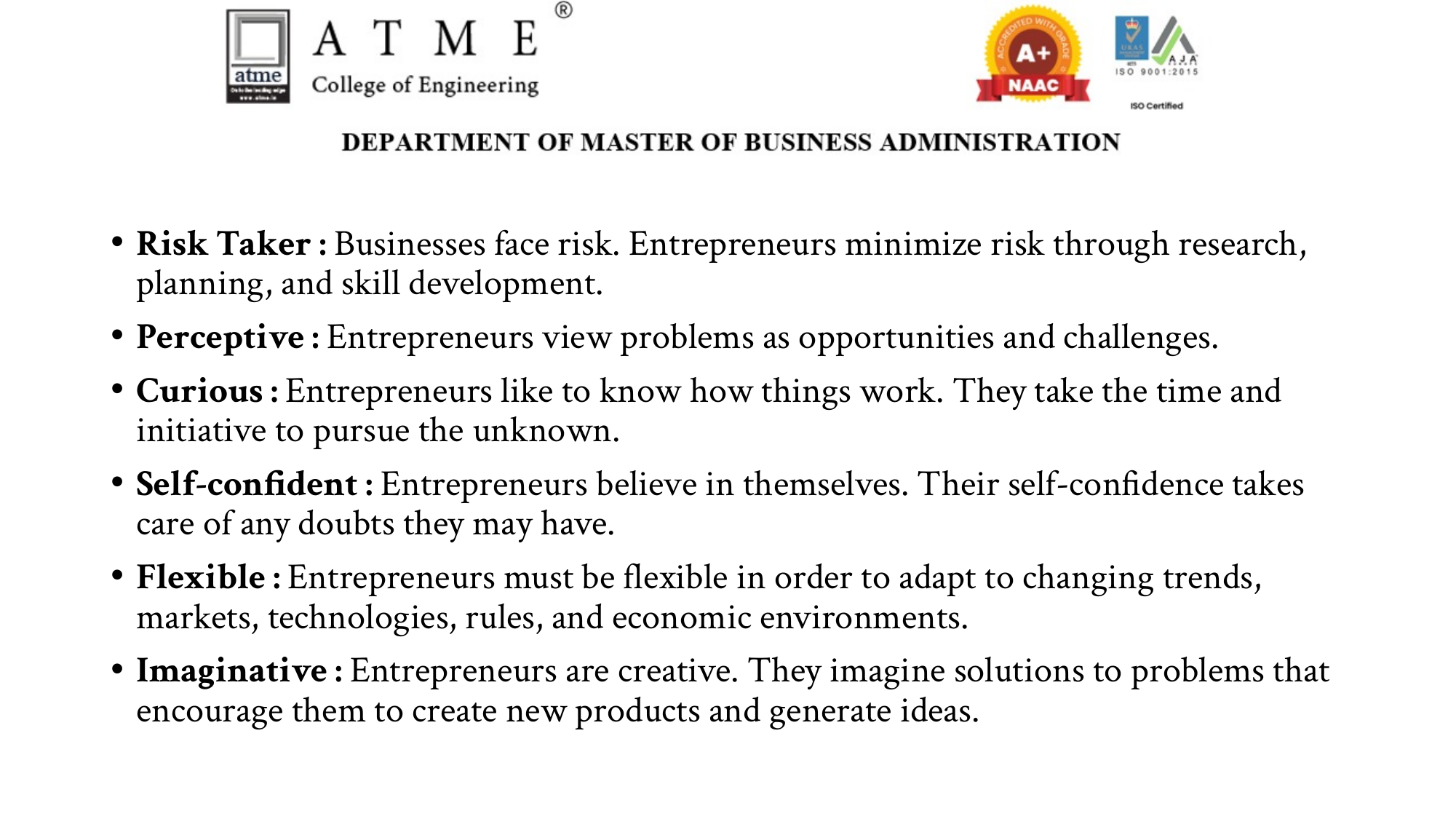

Risk Taker : Businesses face risk. Entrepreneurs minimize risk through research, planning, and skill development.
Perceptive : Entrepreneurs view problems as opportunities and challenges.
Curious : Entrepreneurs like to know how things work. They take the time and initiative to pursue the unknown.
Self-confident : Entrepreneurs believe in themselves. Their self-confidence takes care of any doubts they may have.
Flexible : Entrepreneurs must be flexible in order to adapt to changing trends, markets, technologies, rules, and economic environments.
Imaginative : Entrepreneurs are creative. They imagine solutions to problems that encourage them to create new products and generate ideas.